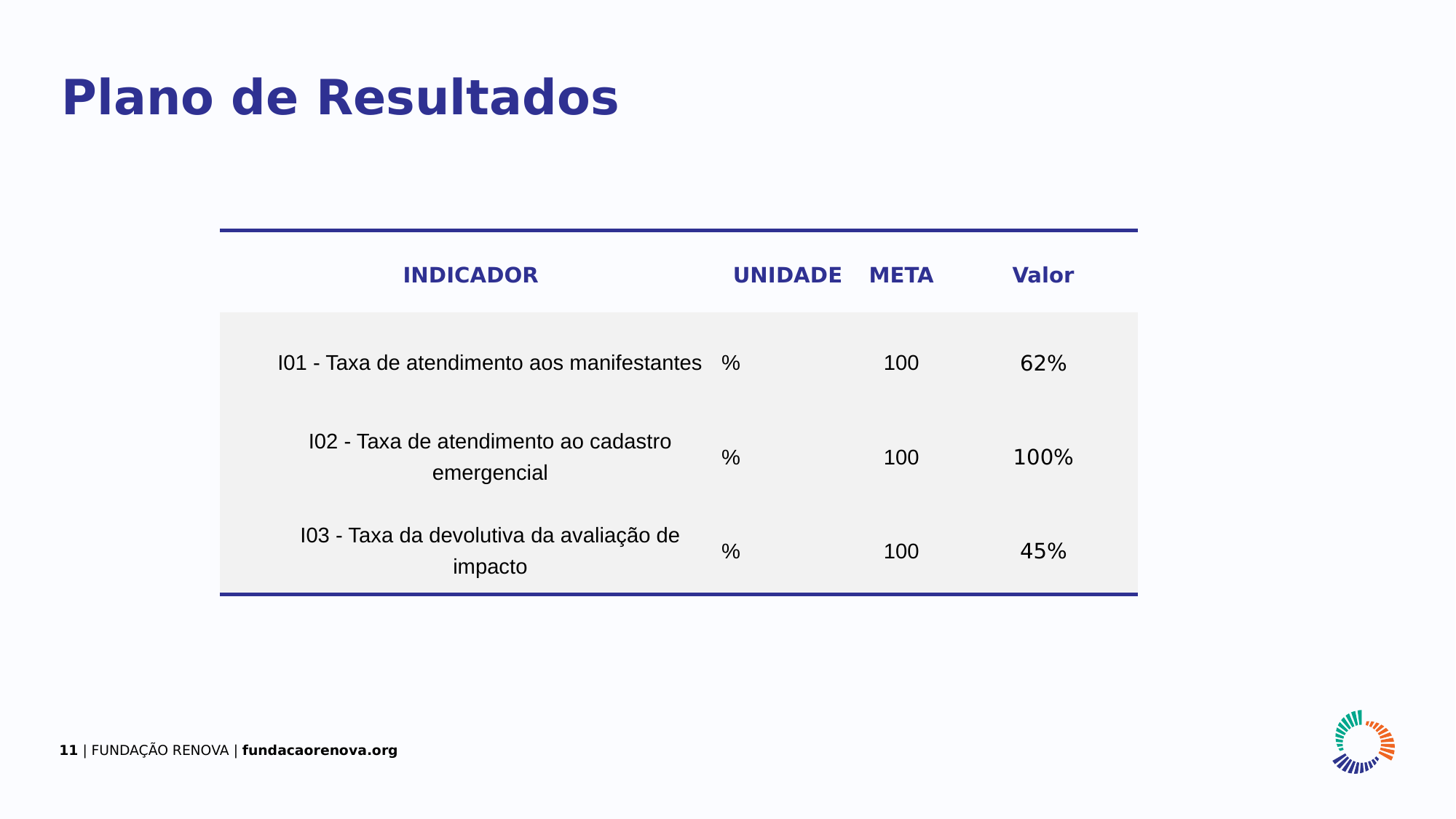

Plano de Resultados
| INDICADOR | UNIDADE | META | Valor |
| --- | --- | --- | --- |
| I01 - Taxa de atendimento aos manifestantes | % | 100 | 62% |
| I02 - Taxa de atendimento ao cadastro emergencial | % | 100 | 100% |
| I03 - Taxa da devolutiva da avaliação de impacto | % | 100 | 45% |